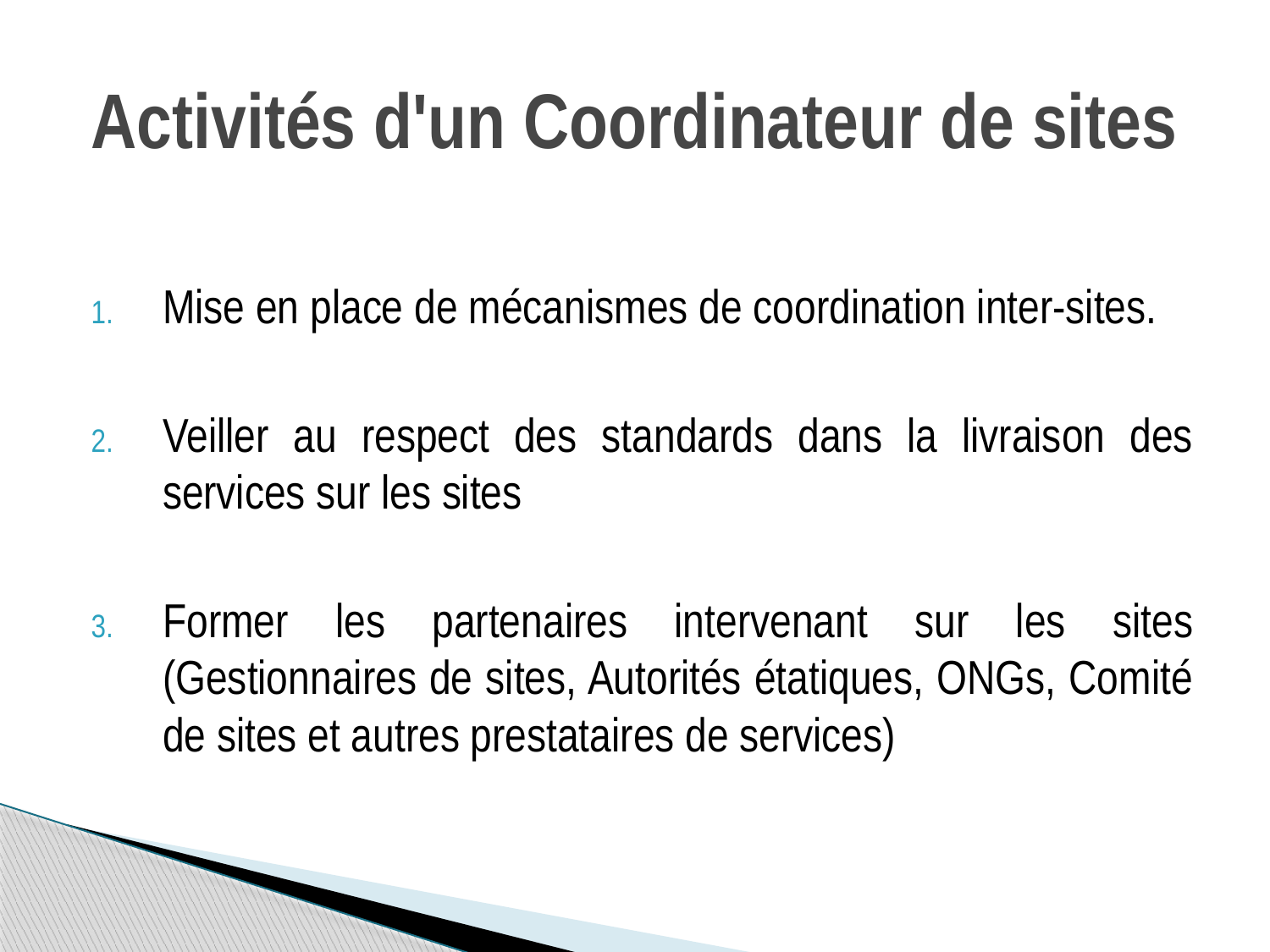

# Activités d'un Coordinateur de sites

Mise en place de mécanismes de coordination inter-sites.

Veiller au respect des standards dans la livraison des services sur les sites

Former les partenaires intervenant sur les sites (Gestionnaires de sites, Autorités étatiques, ONGs, Comité de sites et autres prestataires de services)